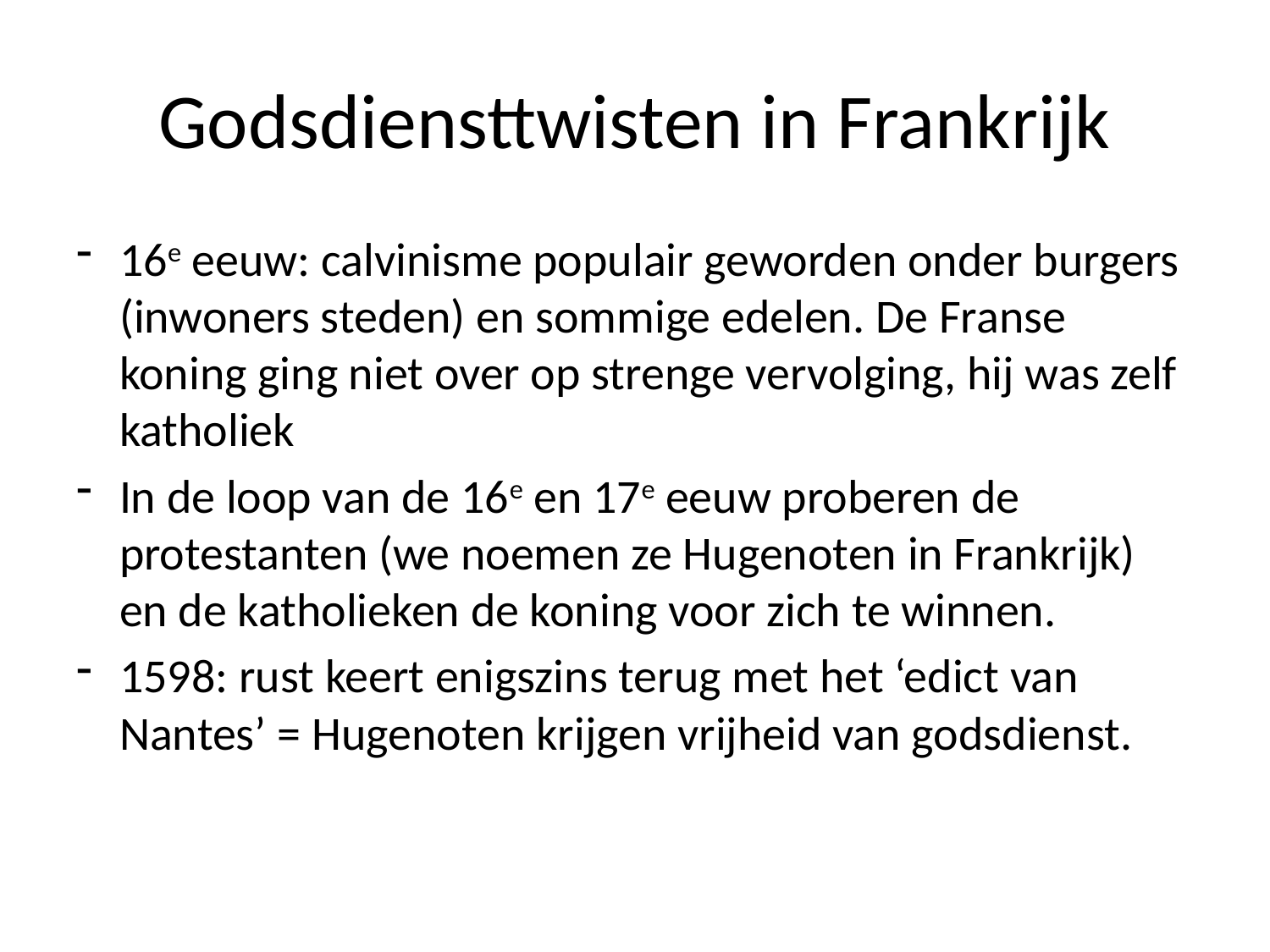

# Godsdiensttwisten in Frankrijk
16e eeuw: calvinisme populair geworden onder burgers (inwoners steden) en sommige edelen. De Franse koning ging niet over op strenge vervolging, hij was zelf katholiek
In de loop van de 16e en 17e eeuw proberen de protestanten (we noemen ze Hugenoten in Frankrijk) en de katholieken de koning voor zich te winnen.
1598: rust keert enigszins terug met het ‘edict van Nantes’ = Hugenoten krijgen vrijheid van godsdienst.